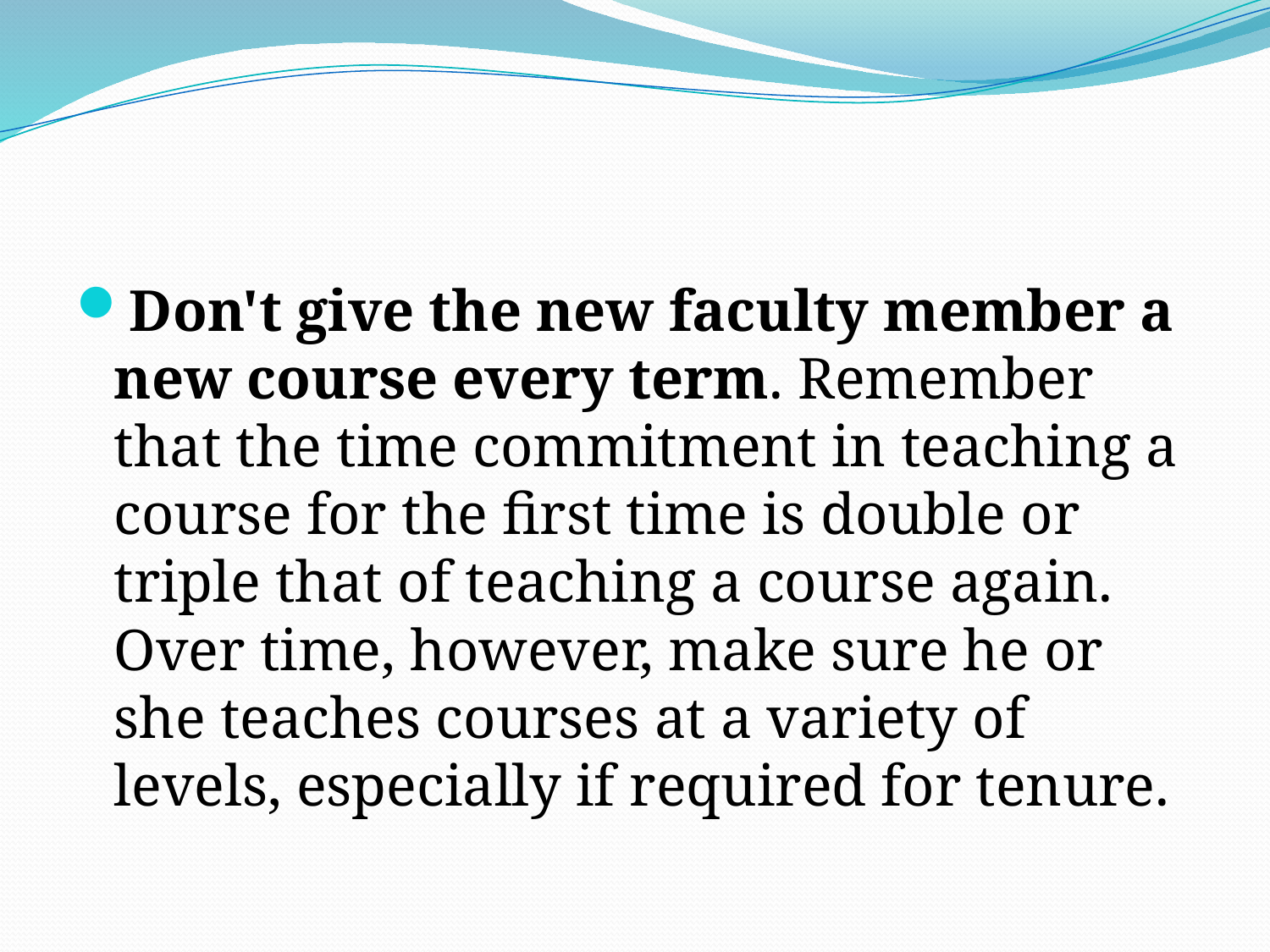

#
Don't give the new faculty member a new course every term. Remember that the time commitment in teaching a course for the first time is double or triple that of teaching a course again. Over time, however, make sure he or she teaches courses at a variety of levels, especially if required for tenure.